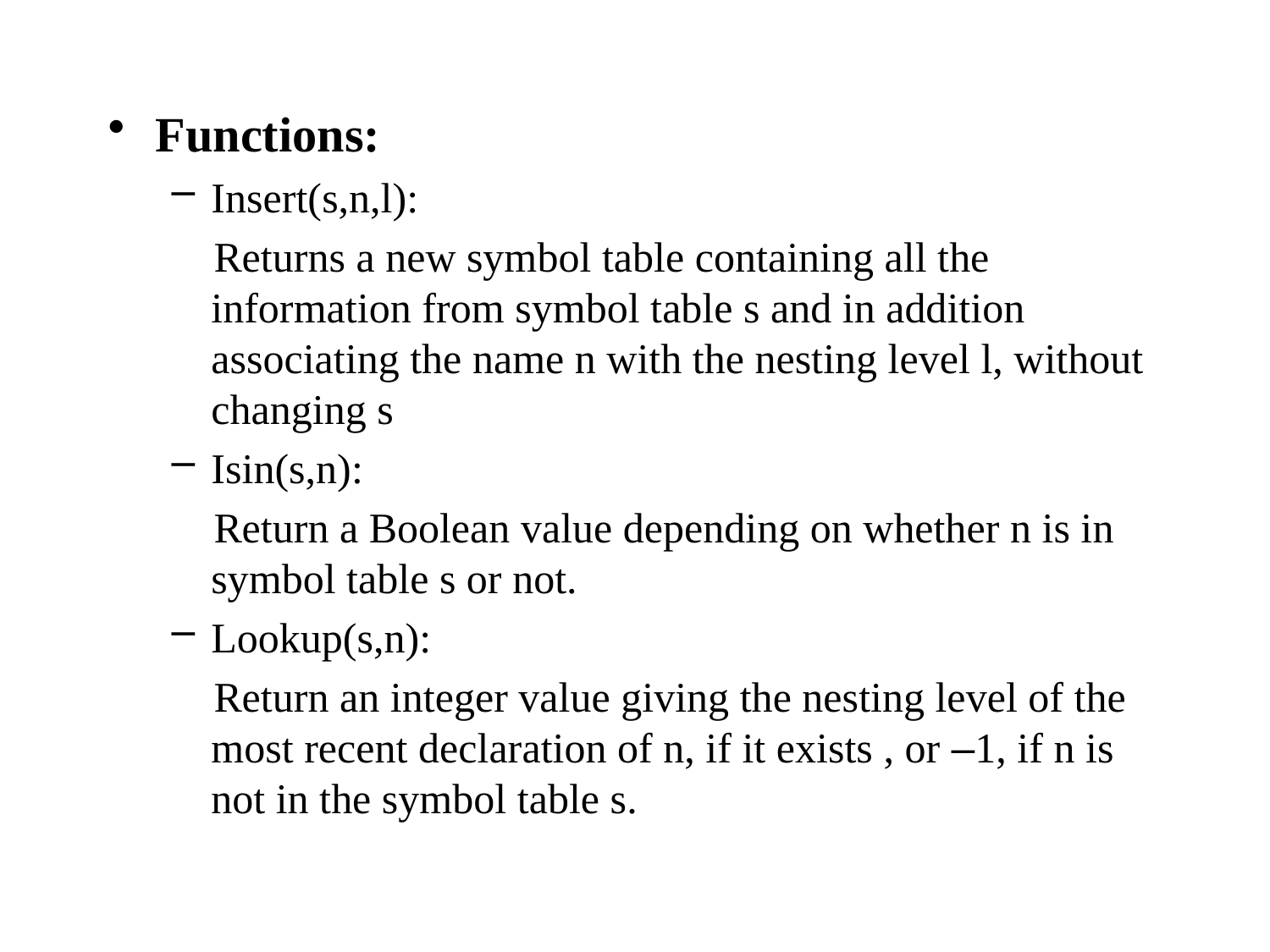

Functions:
Insert(s,n,l):
    Returns a new symbol table containing all the information from symbol table s and in addition associating the name n with the nesting level l, without changing s
Isin(s,n):
    Return a Boolean value depending on whether n is in symbol table s or not.
Lookup(s,n):
    Return an integer value giving the nesting level of the most recent declaration of n, if it exists , or –1, if n is not in the symbol table s.